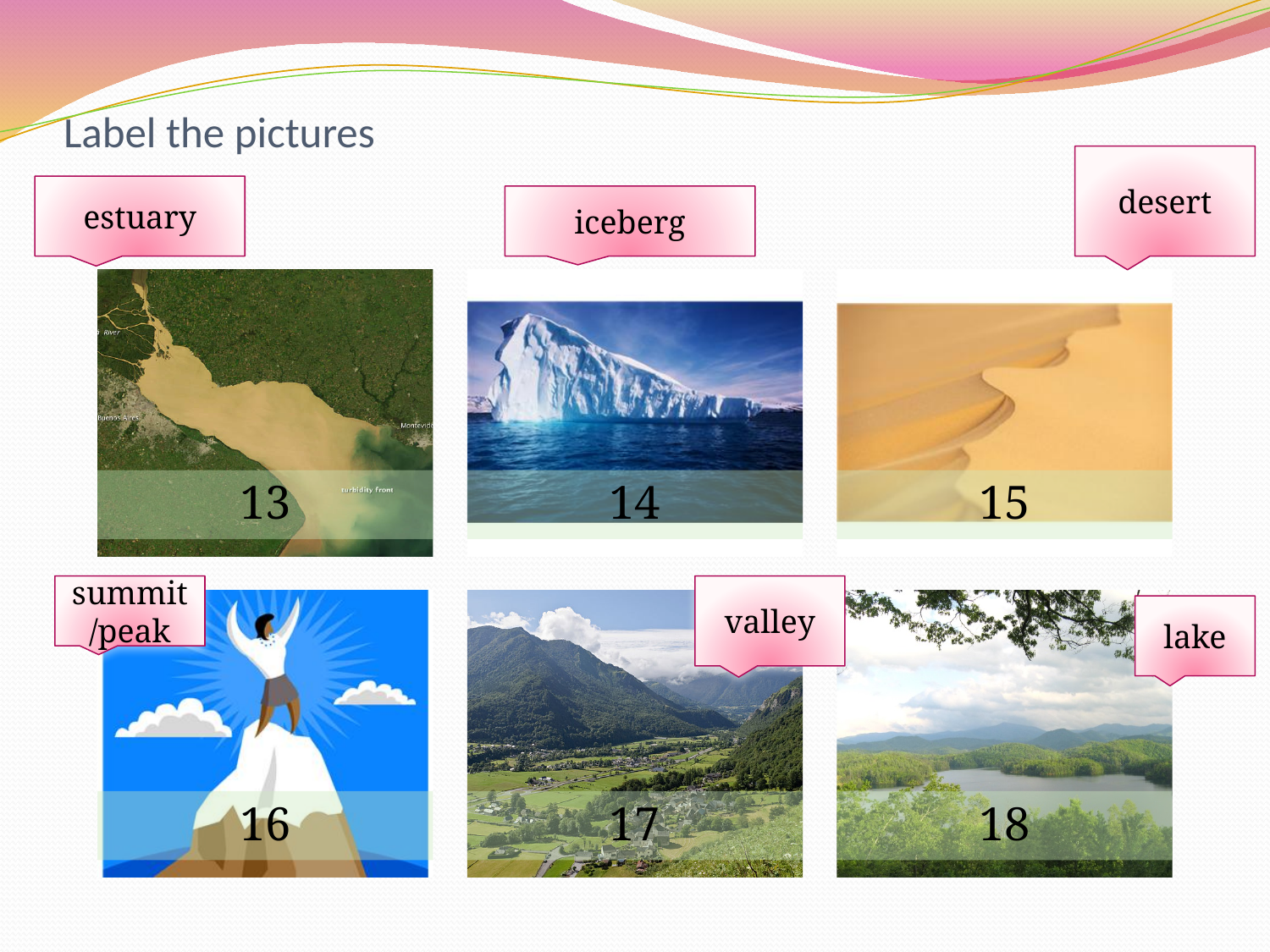

# Label the pictures
desert
estuary
iceberg
13
14
15
16
17
18
summit/peak
valley
lake